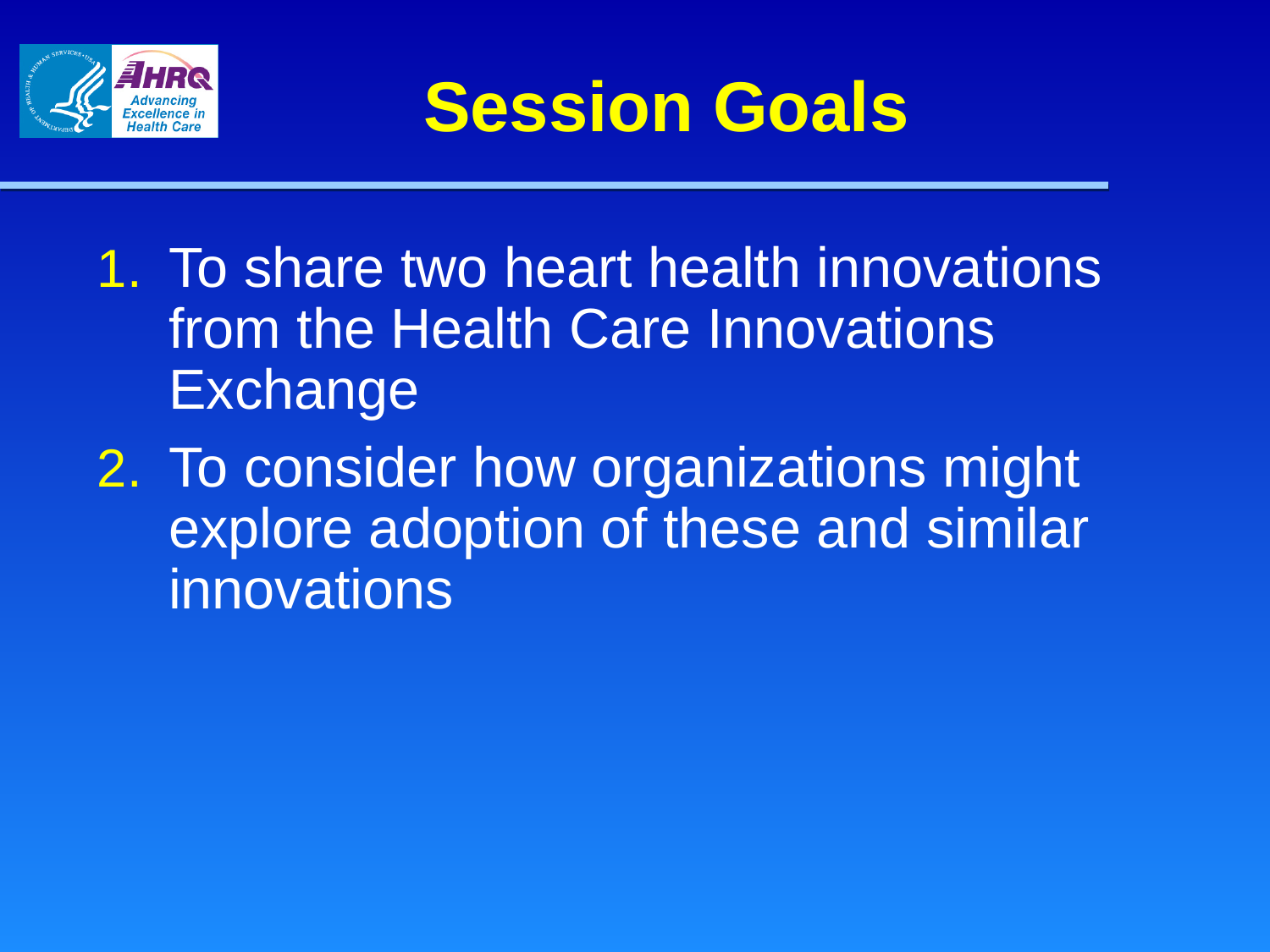

# Session Goals
To share two heart health innovations from the Health Care Innovations Exchange
To consider how organizations might explore adoption of these and similar innovations